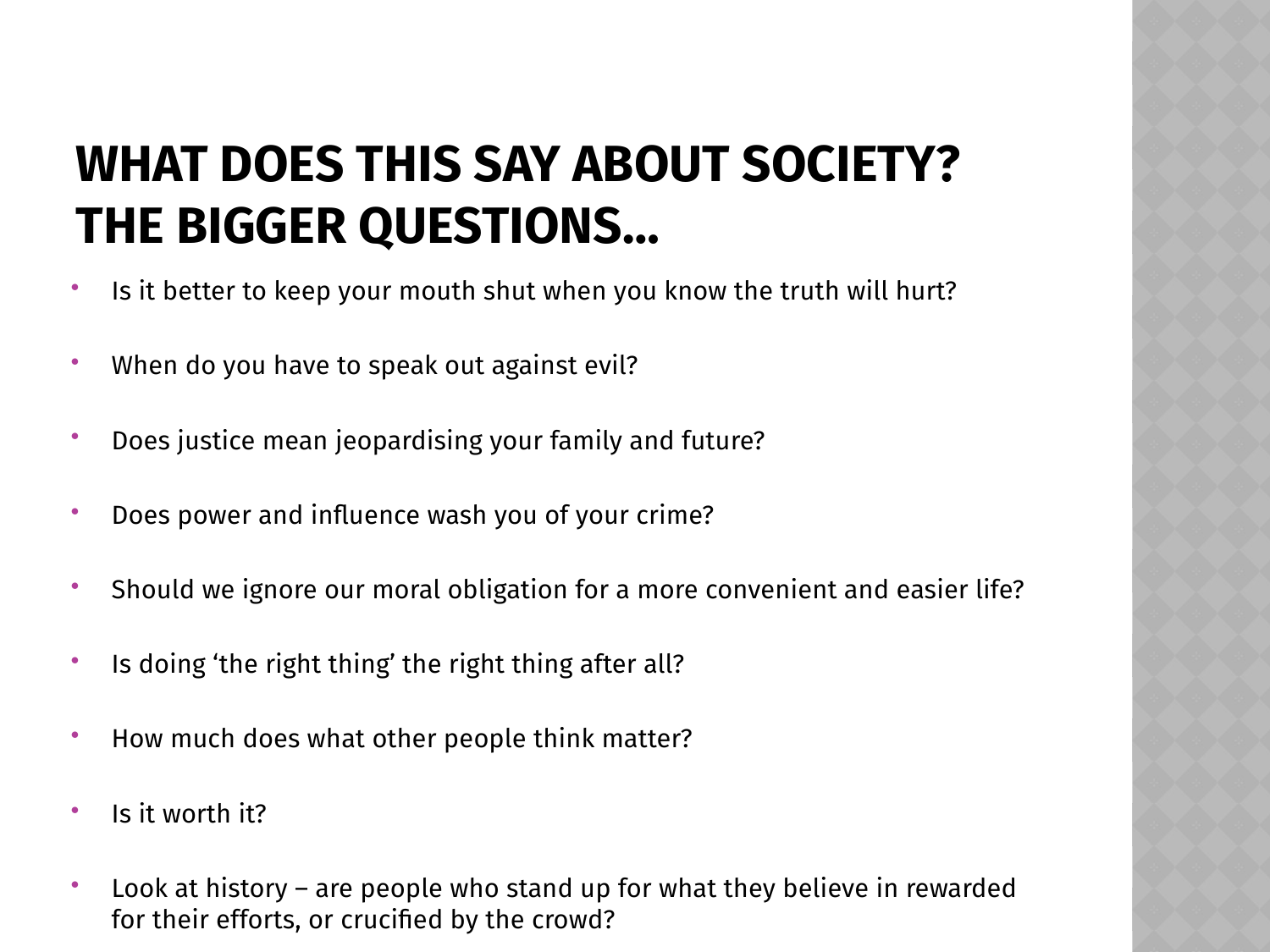

# What does this say about society?  The bigger questions…
Is it better to keep your mouth shut when you know the truth will hurt?

When do you have to speak out against evil?

Does justice mean jeopardising your family and future?

Does power and influence wash you of your crime?

Should we ignore our moral obligation for a more convenient and easier life?

Is doing ‘the right thing’ the right thing after all?

How much does what other people think matter?

Is it worth it?

Look at history – are people who stand up for what they believe in rewarded for their efforts, or crucified by the crowd?